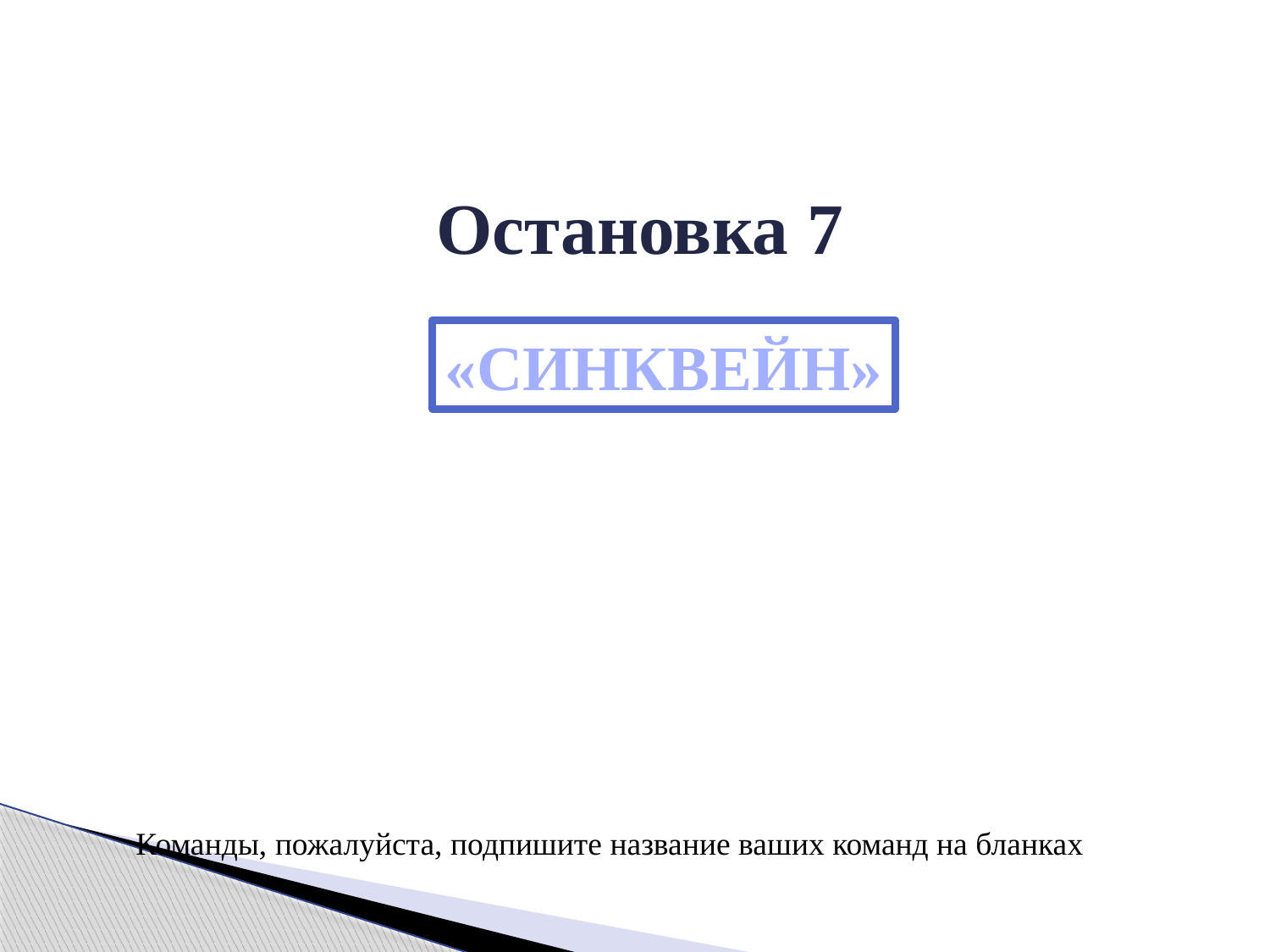

# Остановка 7
«СИНКВЕЙН»
Команды, пожалуйста, подпишите название ваших команд на бланках